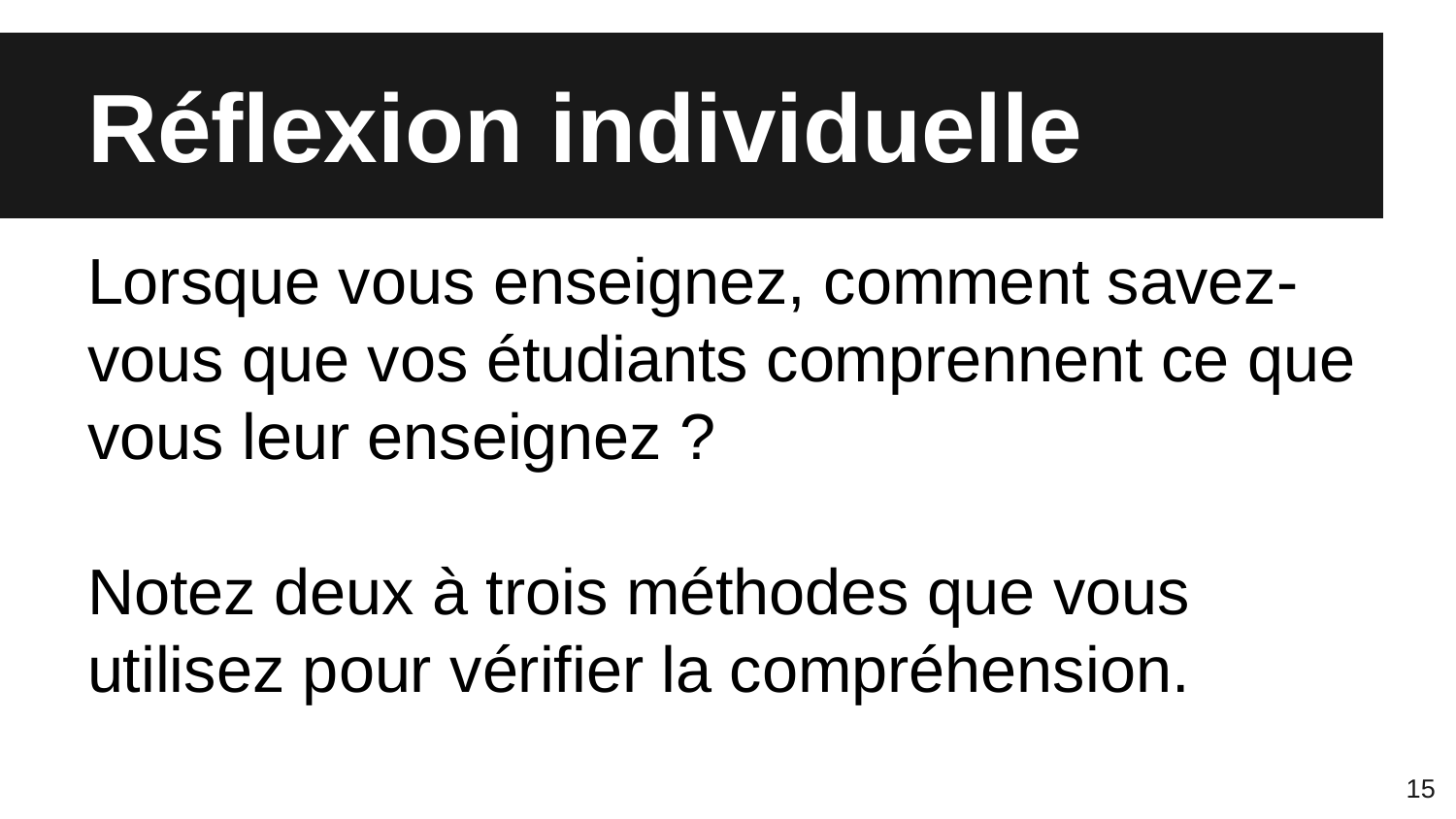

# Réflexion individuelle
Lorsque vous enseignez, comment savez-vous que vos étudiants comprennent ce que vous leur enseignez ?

Notez deux à trois méthodes que vous utilisez pour vérifier la compréhension.
15